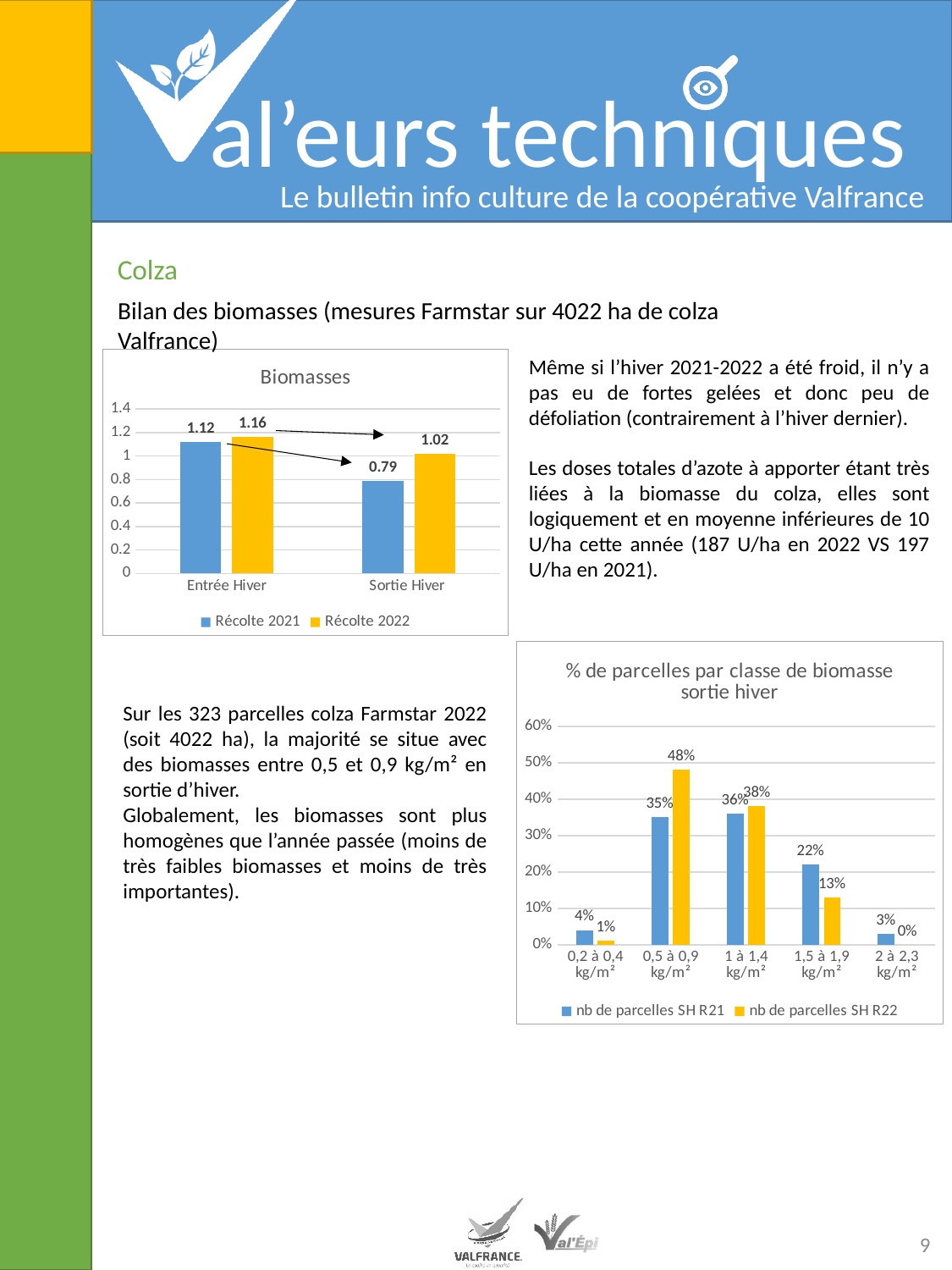

Colza
Bilan des biomasses (mesures Farmstar sur 4022 ha de colza Valfrance)
Même si l’hiver 2021-2022 a été froid, il n’y a pas eu de fortes gelées et donc peu de défoliation (contrairement à l’hiver dernier).

Les doses totales d’azote à apporter étant très liées à la biomasse du colza, elles sont logiquement et en moyenne inférieures de 10 U/ha cette année (187 U/ha en 2022 VS 197 U/ha en 2021).
Sur les 323 parcelles colza Farmstar 2022 (soit 4022 ha), la majorité se situe avec des biomasses entre 0,5 et 0,9 kg/m² en sortie d’hiver.
Globalement, les biomasses sont plus homogènes que l’année passée (moins de très faibles biomasses et moins de très importantes).

### Chart: Biomasses

| Category | Récolte 2021 | Récolte 2022 |
|---|---|---|
| Entrée Hiver | 1.12 | 1.16 |
| Sortie Hiver  | 0.79 | 1.02 |

### Chart: % de parcelles par classe de biomasse sortie hiver

| Category | nb de parcelles SH R21 | nb de parcelles SH R22 |
|---|---|---|
| 0,2 à 0,4 kg/m² | 0.04 | 0.01 |
| 0,5 à 0,9 kg/m² | 0.35 | 0.48 |
| 1 à 1,4 kg/m² | 0.36 | 0.38 |
| 1,5 à 1,9 kg/m² | 0.22 | 0.13 |
| 2 à 2,3 kg/m² | 0.03 | 0.0 |
9